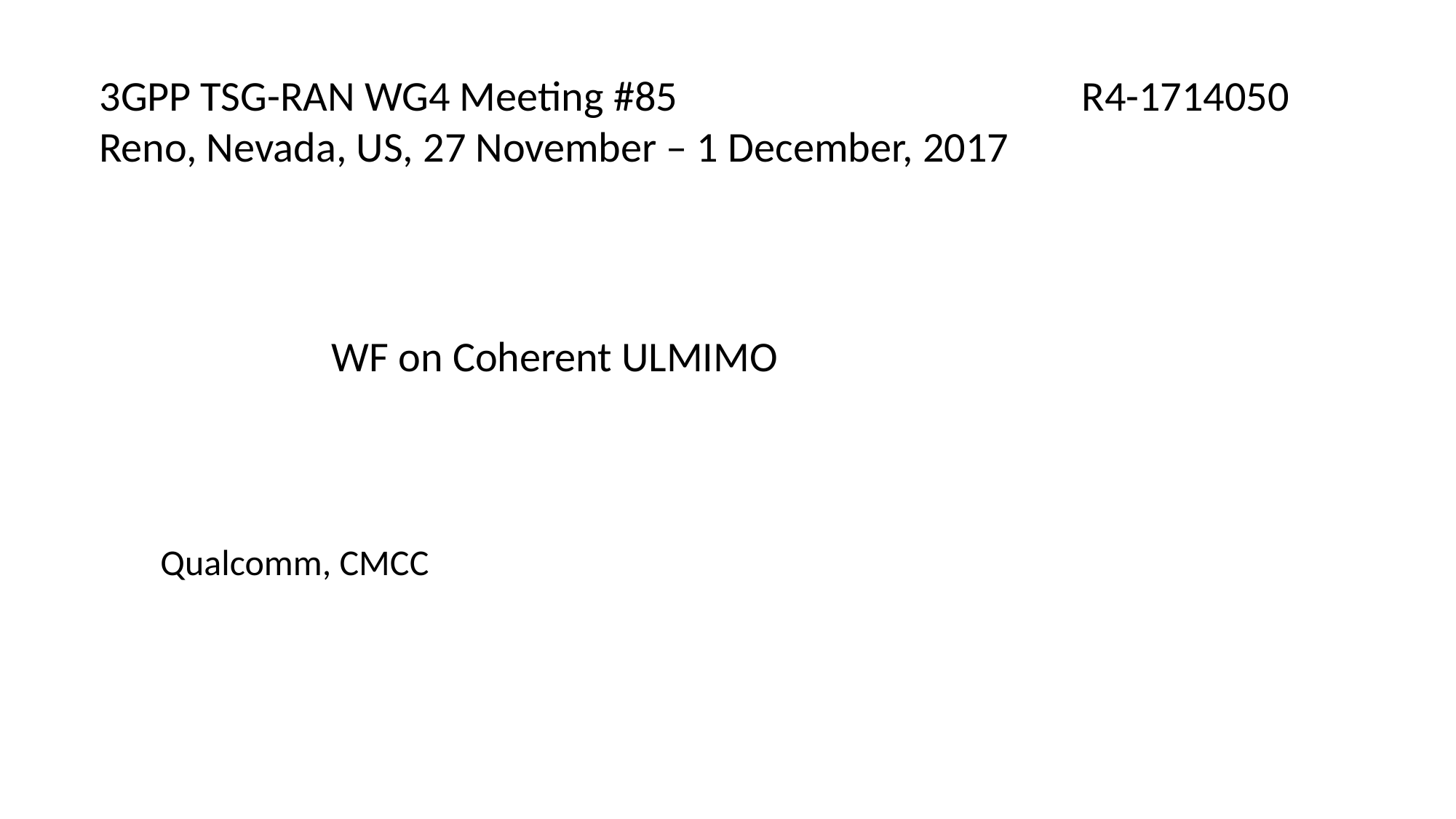

3GPP TSG-RAN WG4 Meeting #85				R4-1714050
Reno, Nevada, US, 27 November – 1 December, 2017

WF on Coherent ULMIMO

Qualcomm, CMCC